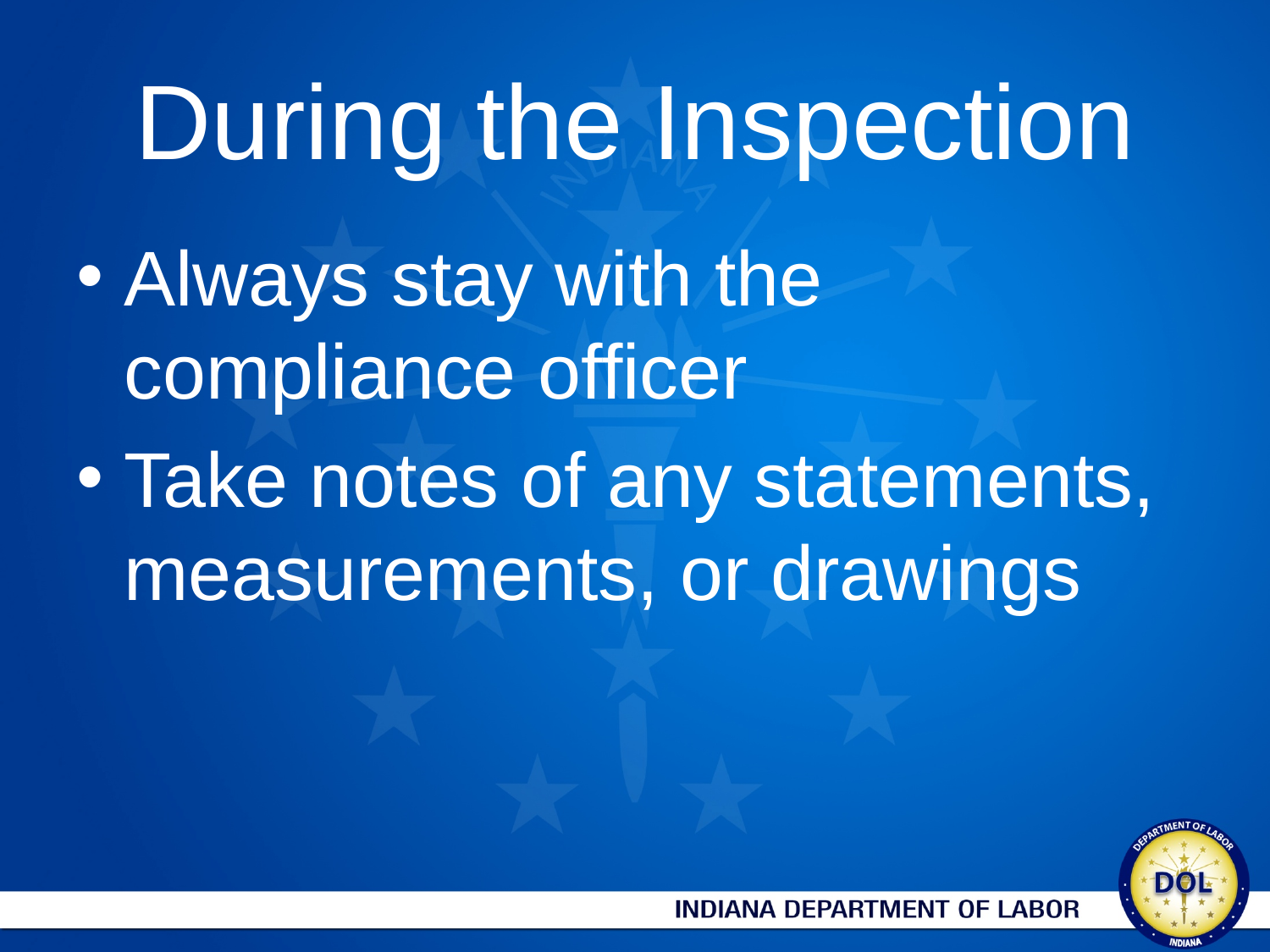

# During the Inspection
Always stay with the compliance officer
Take notes of any statements, measurements, or drawings